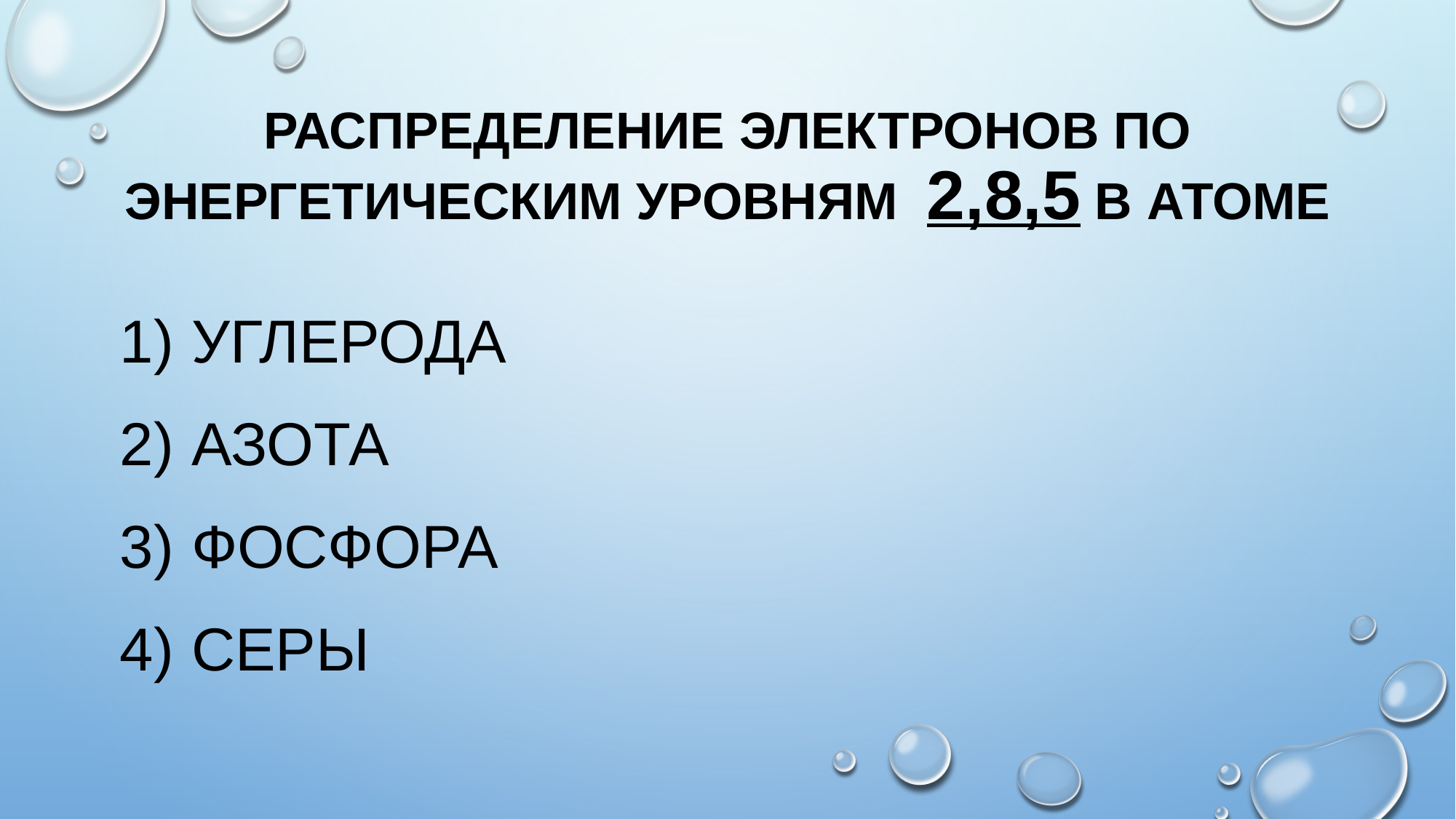

# Распределение электронов по энергетическим уровням  2,8,5 в атоме
 углерода
 азота
 фосфора
 серы